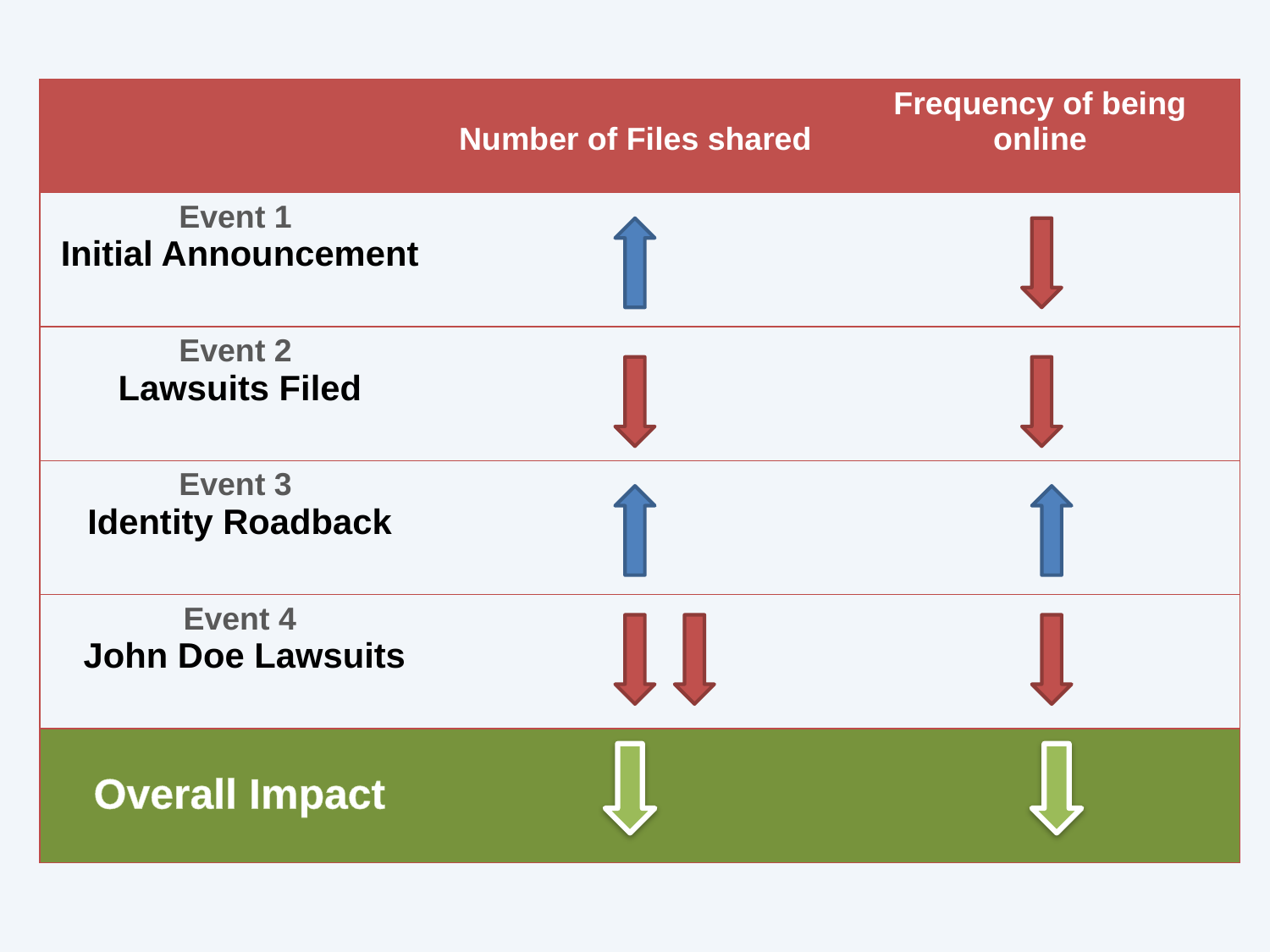

|  | Number of Files shared | Frequency of being online |
| --- | --- | --- |
| Event 1 Initial Announcement |  |  |
| Event 2 Lawsuits Filed |  |  |
| Event 3 Identity Roadback |  |  |
| Event 4 John Doe Lawsuits |  |  |
| Overall Impact |  |  |